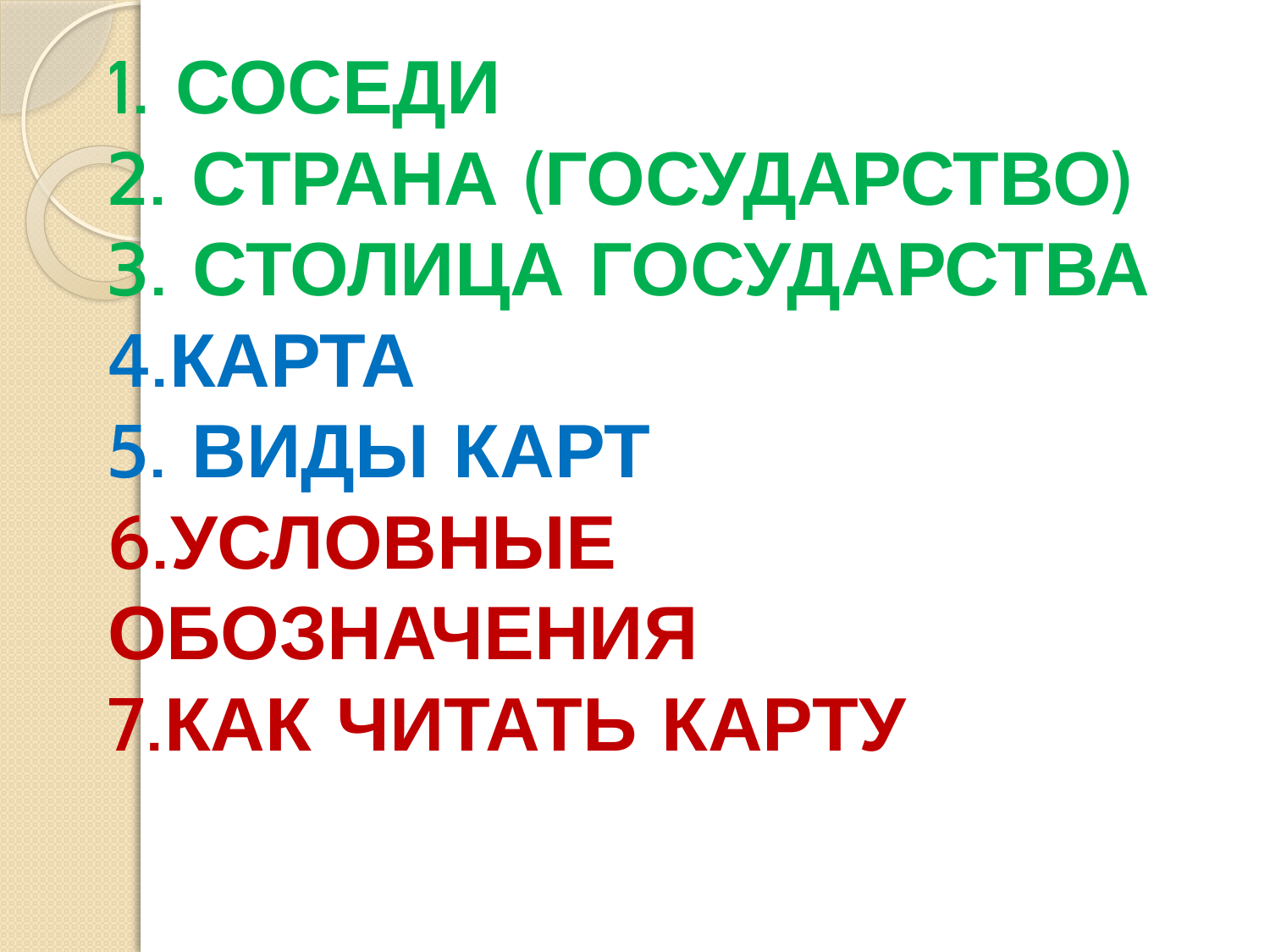

# 1. СОСЕДИ 2. СТРАНА (ГОСУДАРСТВО) 3. СТОЛИЦА ГОСУДАРСТВА 4.КАРТА 5. ВИДЫ КАРТ 6.УСЛОВНЫЕ ОБОЗНАЧЕНИЯ 7.КАК ЧИТАТЬ КАРТУ